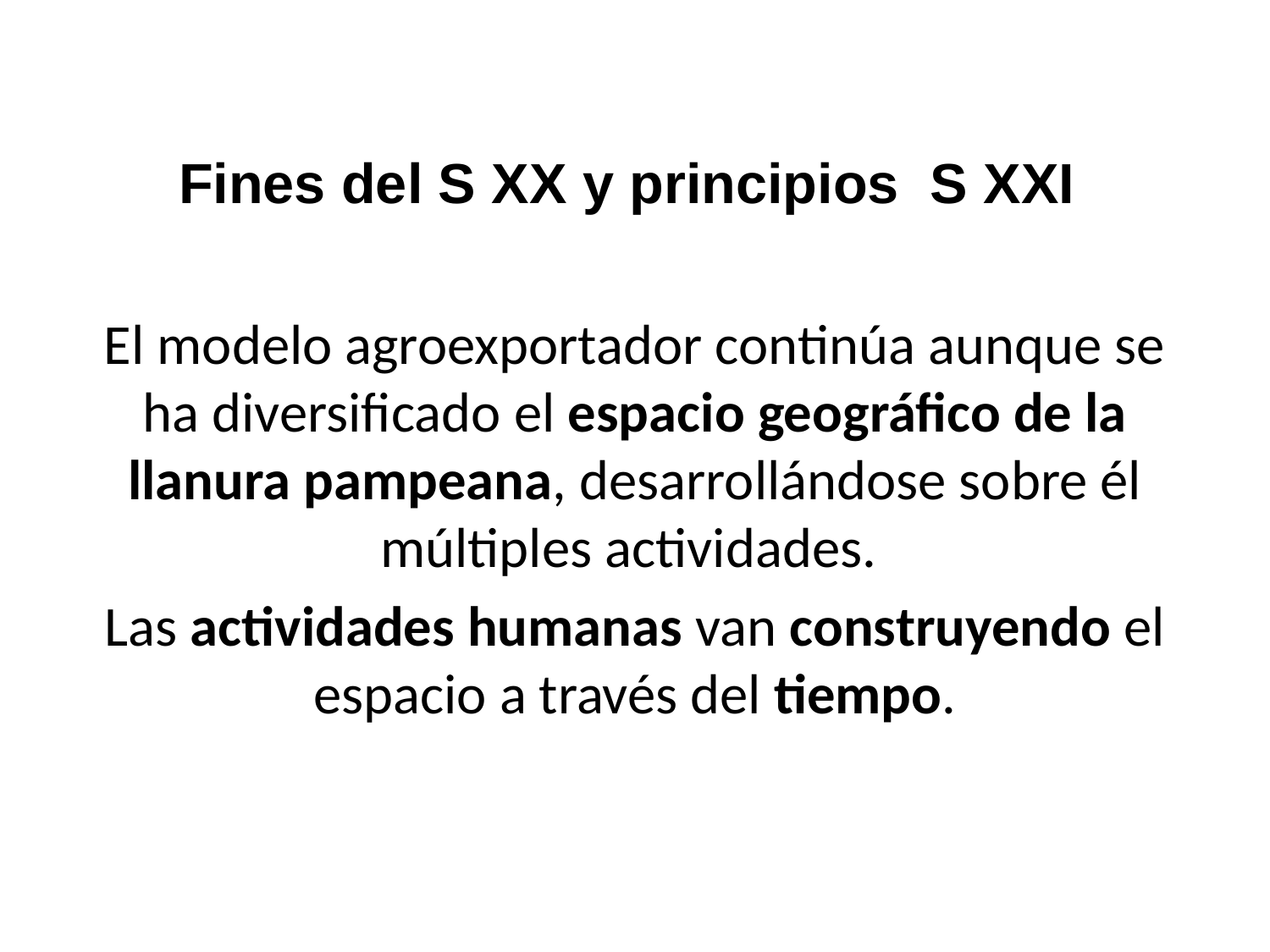

# Fines del S XX y principios  S XXI

El modelo agroexportador continúa aunque se ha diversificado el espacio geográfico de la llanura pampeana, desarrollándose sobre él múltiples actividades.
Las actividades humanas van construyendo el espacio a través del tiempo.